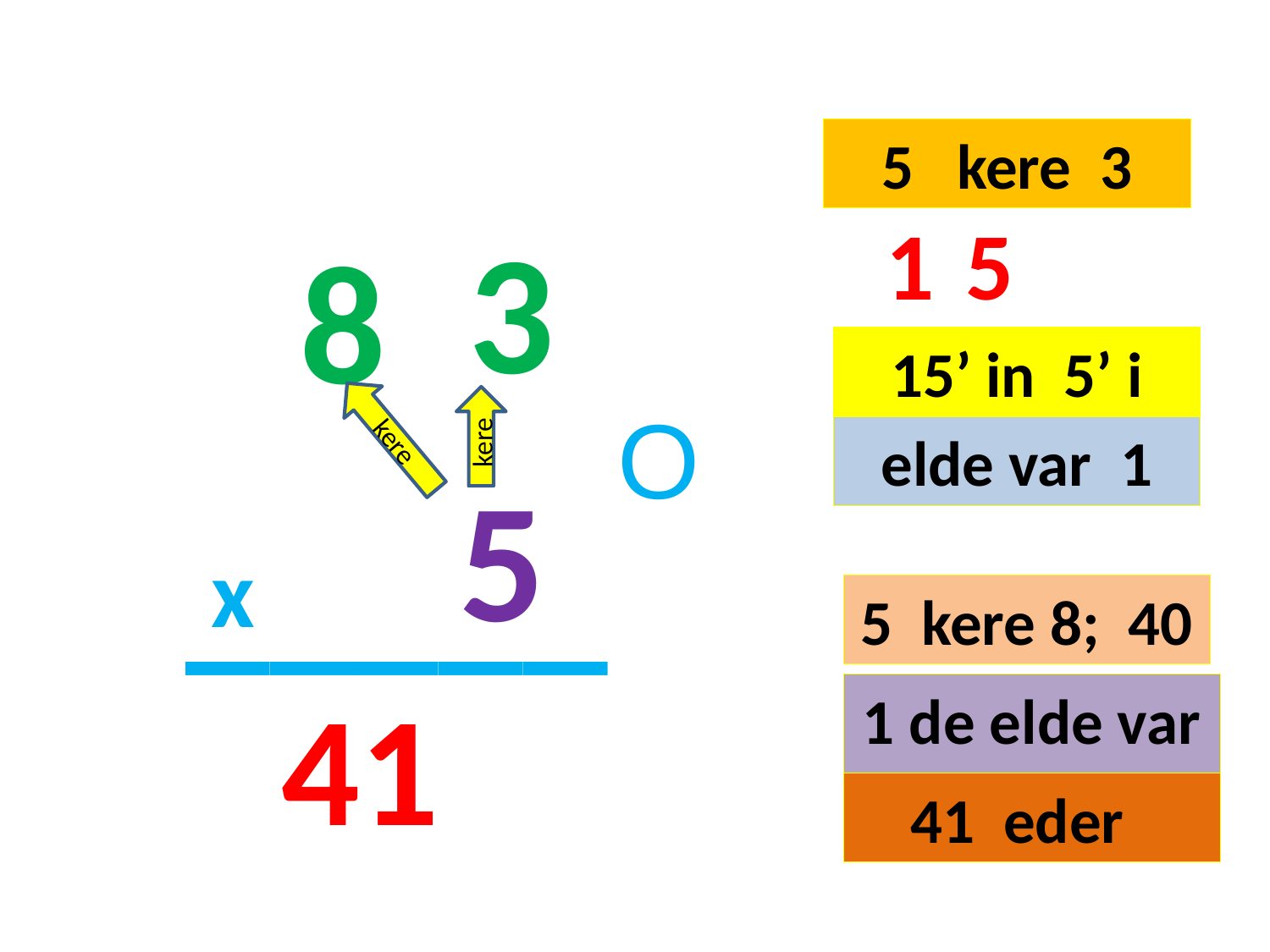

5   kere  3
3
1
5
8
#

15’ in  5’ i
kere
kere
O
elde var  1

5
_____

x
5  kere 8;  40
41
1 de elde var
41  eder